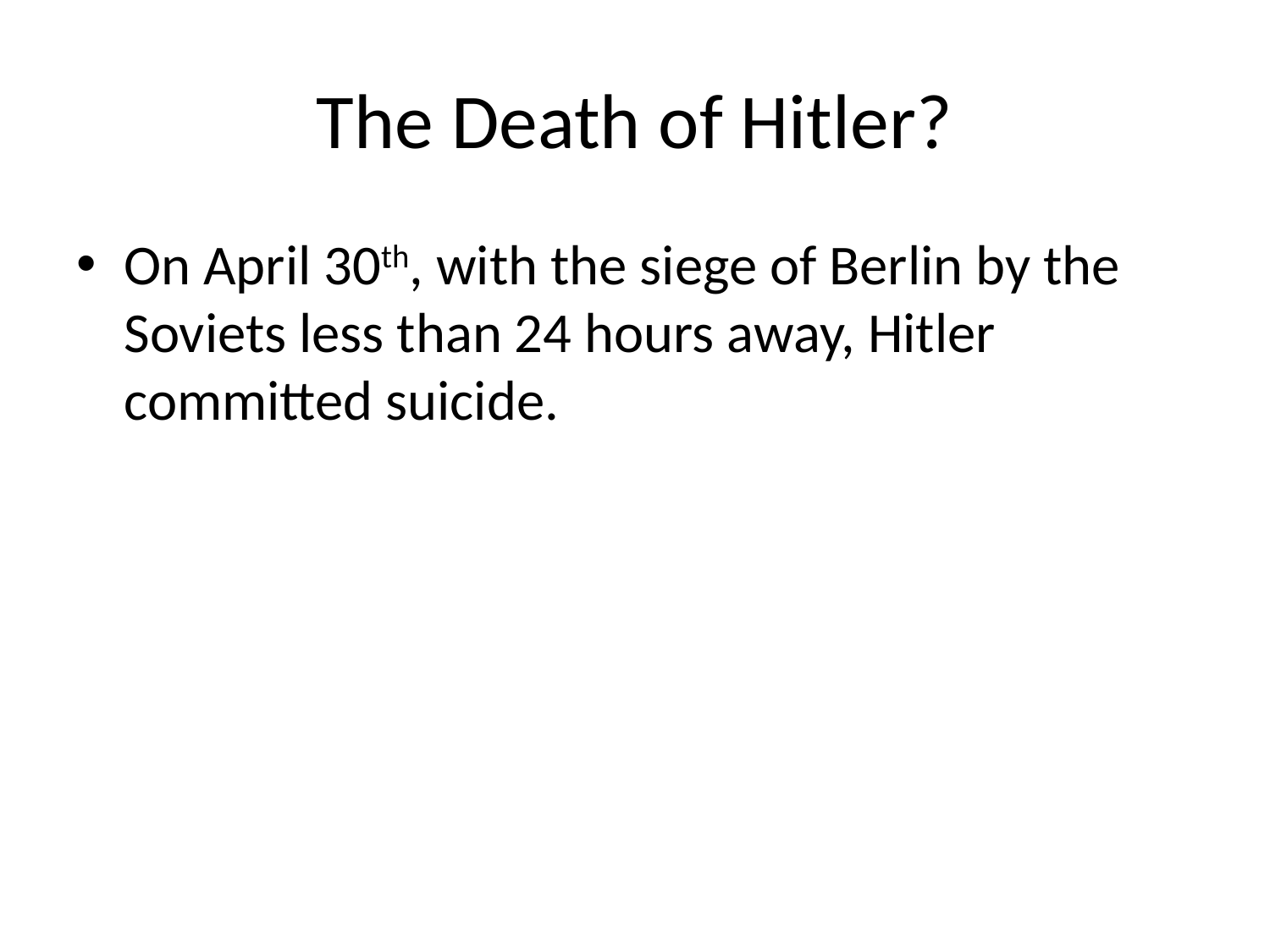

# The Death of Hitler?
On April 30th, with the siege of Berlin by the Soviets less than 24 hours away, Hitler committed suicide.